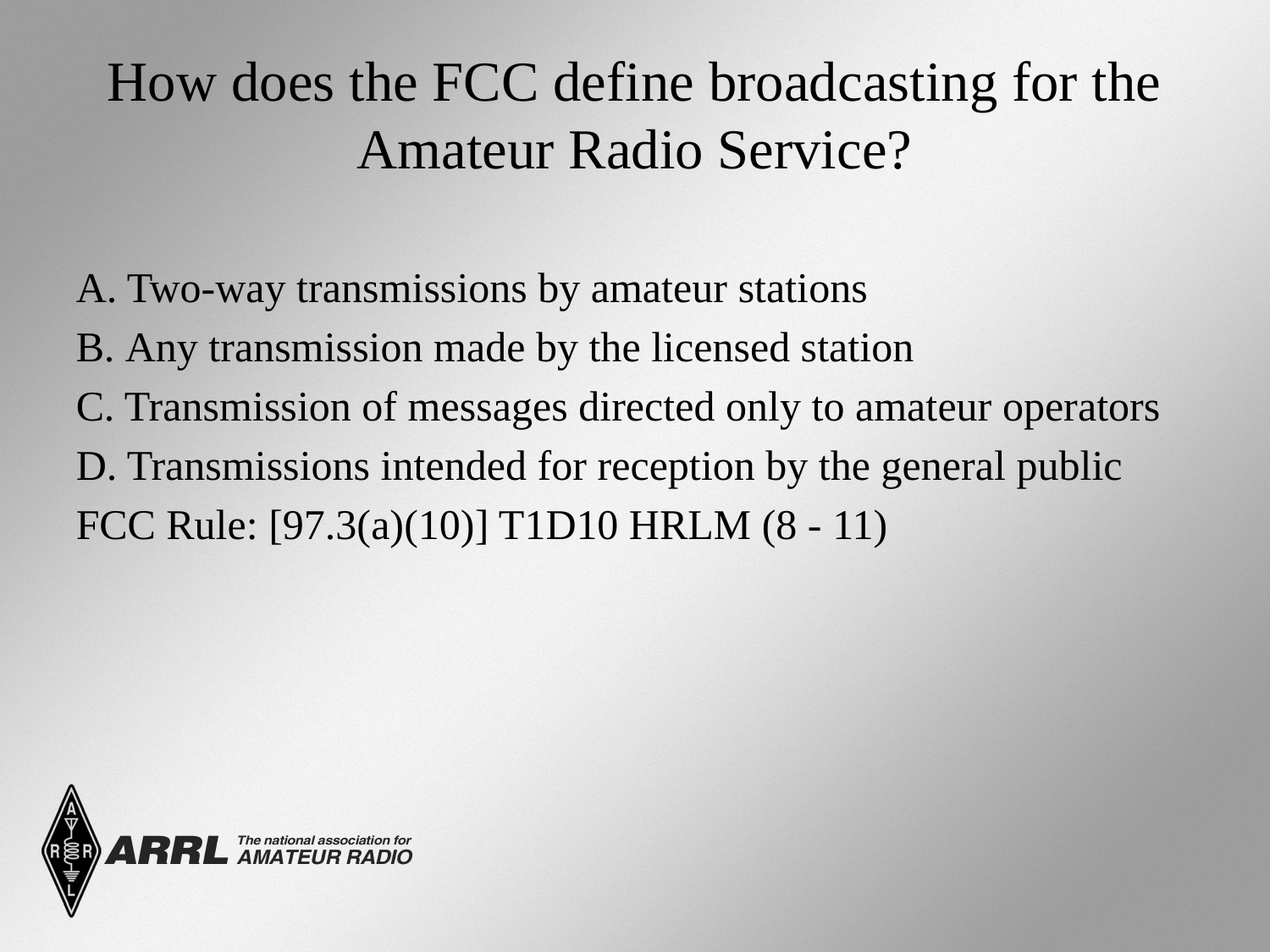

# How does the FCC define broadcasting for the Amateur Radio Service?
A. Two-way transmissions by amateur stations
B. Any transmission made by the licensed station
C. Transmission of messages directed only to amateur operators
D. Transmissions intended for reception by the general public
FCC Rule: [97.3(a)(10)] T1D10 HRLM (8 - 11)